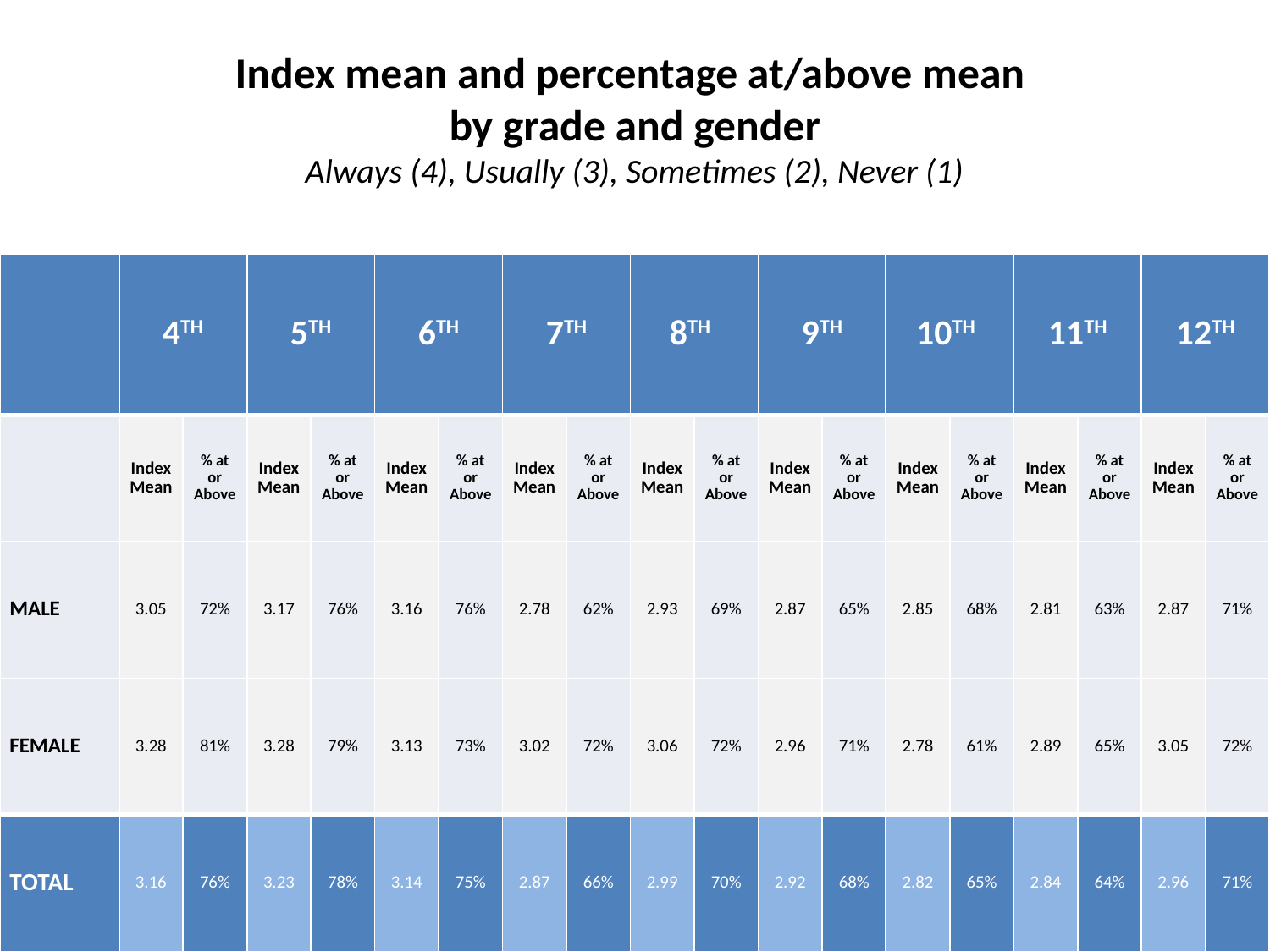

# Index mean and percentage at/above mean by grade and gender Always (4), Usually (3), Sometimes (2), Never (1)
|  | 4TH |  | 5TH |  | 6TH |  | 7TH |  | 8TH |  | 9TH |  | 10TH |  | 11TH |  | 12TH |  |
| --- | --- | --- | --- | --- | --- | --- | --- | --- | --- | --- | --- | --- | --- | --- | --- | --- | --- | --- |
|  | Index Mean | % at or Above | Index Mean | % at or Above | Index Mean | % at or Above | Index Mean | % at or Above | Index Mean | % at or Above | Index Mean | % at or Above | Index Mean | % at or Above | Index Mean | % at or Above | Index Mean | % at or Above |
| MALE | 3.05 | 72% | 3.17 | 76% | 3.16 | 76% | 2.78 | 62% | 2.93 | 69% | 2.87 | 65% | 2.85 | 68% | 2.81 | 63% | 2.87 | 71% |
| FEMALE | 3.28 | 81% | 3.28 | 79% | 3.13 | 73% | 3.02 | 72% | 3.06 | 72% | 2.96 | 71% | 2.78 | 61% | 2.89 | 65% | 3.05 | 72% |
| TOTAL | 3.16 | 76% | 3.23 | 78% | 3.14 | 75% | 2.87 | 66% | 2.99 | 70% | 2.92 | 68% | 2.82 | 65% | 2.84 | 64% | 2.96 | 71% |